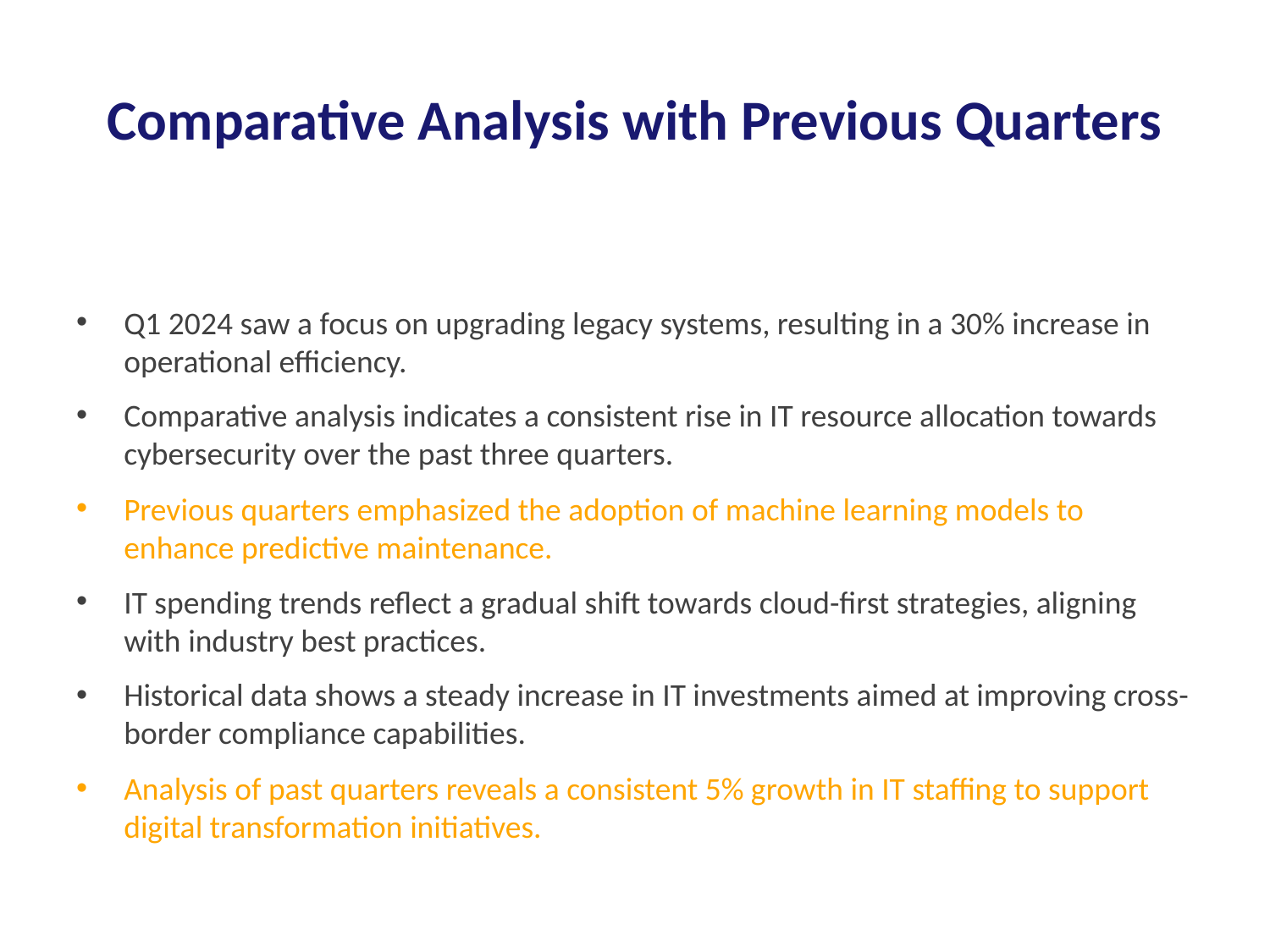

# Comparative Analysis with Previous Quarters

Q1 2024 saw a focus on upgrading legacy systems, resulting in a 30% increase in operational efficiency.
Comparative analysis indicates a consistent rise in IT resource allocation towards cybersecurity over the past three quarters.
Previous quarters emphasized the adoption of machine learning models to enhance predictive maintenance.
IT spending trends reflect a gradual shift towards cloud-first strategies, aligning with industry best practices.
Historical data shows a steady increase in IT investments aimed at improving cross-border compliance capabilities.
Analysis of past quarters reveals a consistent 5% growth in IT staffing to support digital transformation initiatives.